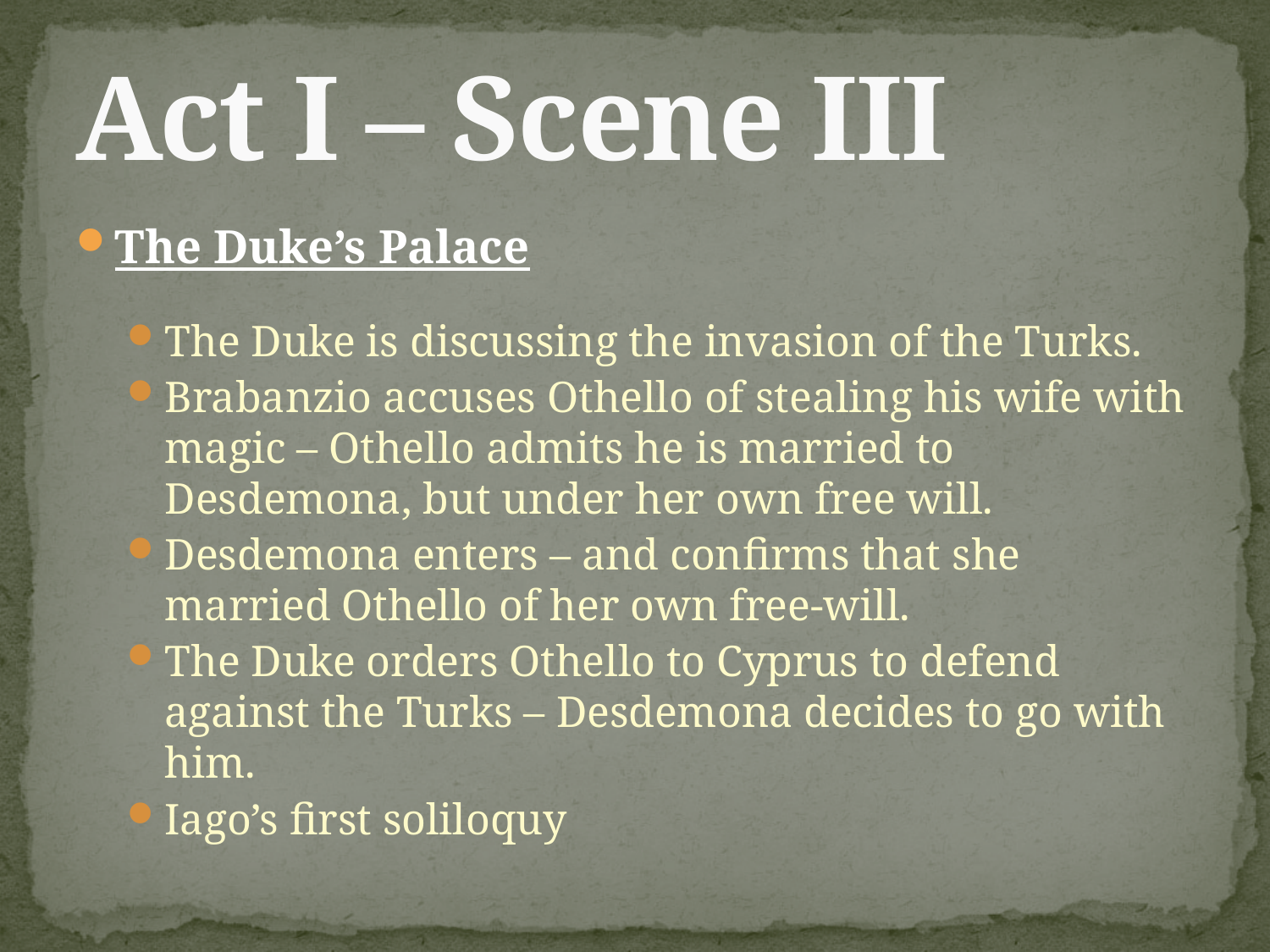

# Act I – Scene III
The Duke’s Palace

The Duke is discussing the invasion of the Turks.
Brabanzio accuses Othello of stealing his wife with magic – Othello admits he is married to Desdemona, but under her own free will.
Desdemona enters – and confirms that she married Othello of her own free-will.
The Duke orders Othello to Cyprus to defend against the Turks – Desdemona decides to go with him.
Iago’s first soliloquy